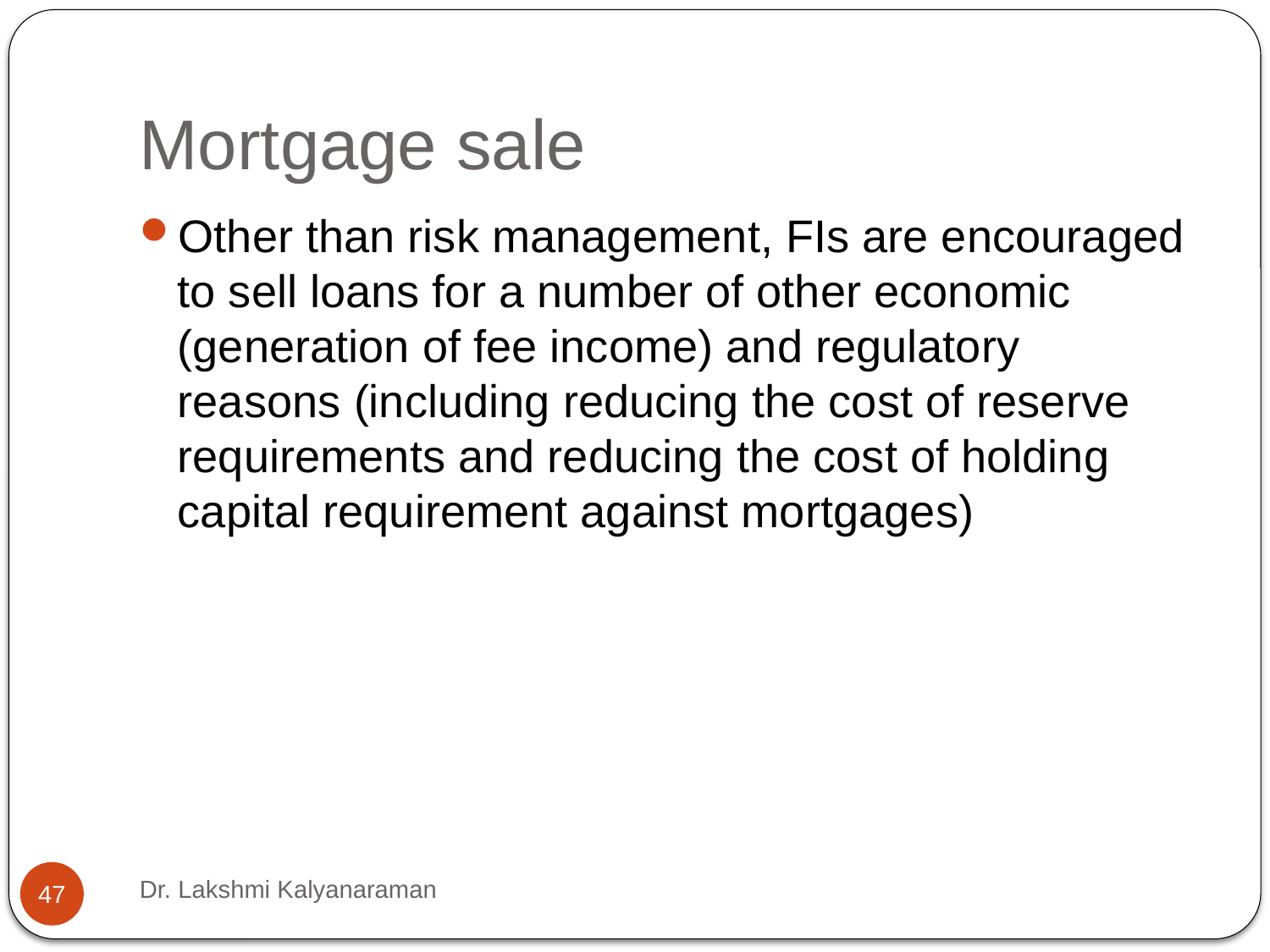

# Mortgage sale
Other than risk management, FIs are encouraged to sell loans for a number of other economic (generation of fee income) and regulatory reasons (including reducing the cost of reserve requirements and reducing the cost of holding capital requirement against mortgages)

Dr. Lakshmi Kalyanaraman
47